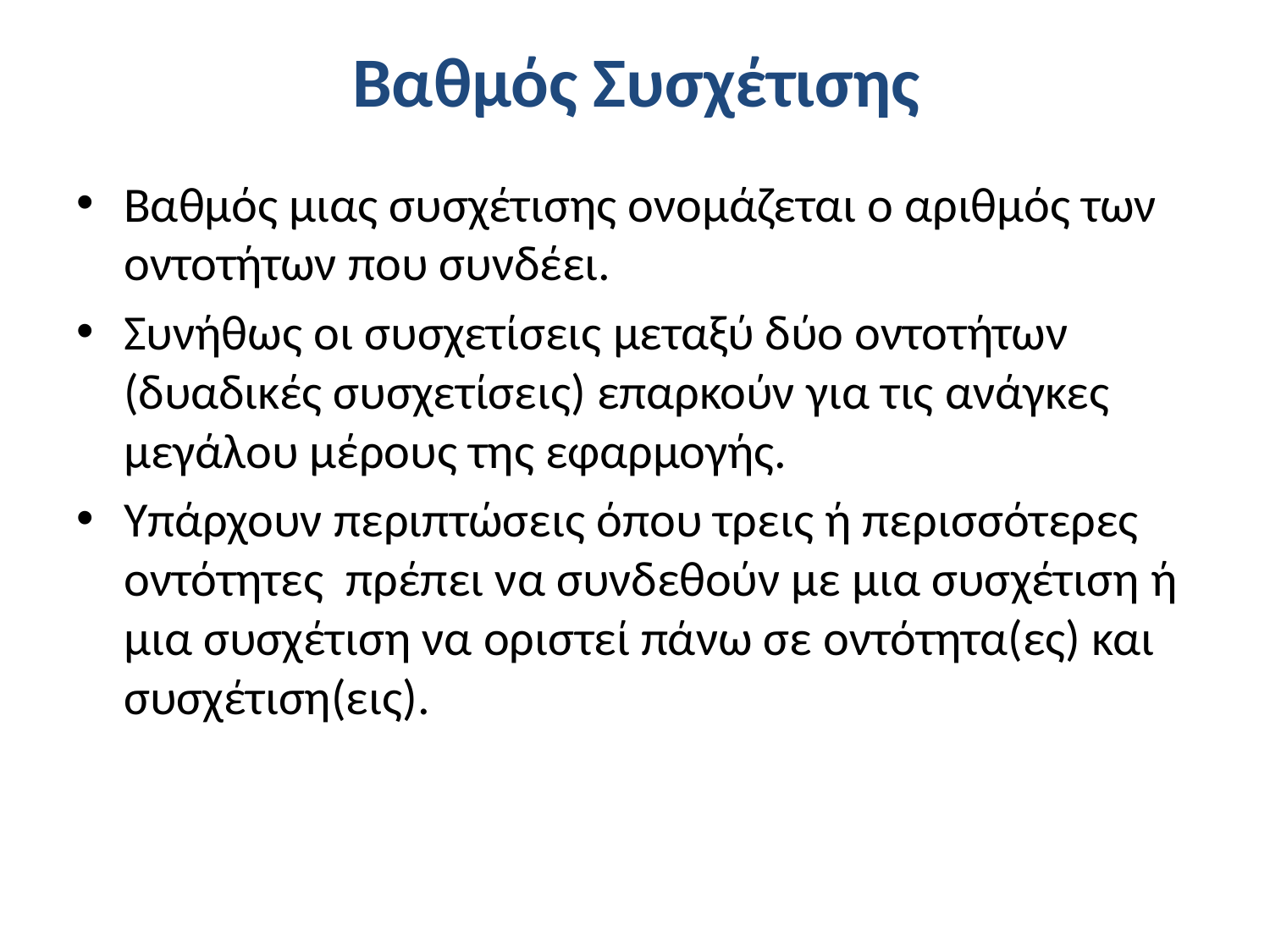

# Βαθμός Συσχέτισης
Βαθμός μιας συσχέτισης ονομάζεται ο αριθμός των οντοτήτων που συνδέει.
Συνήθως οι συσχετίσεις μεταξύ δύο οντοτήτων (δυαδικές συσχετίσεις) επαρκούν για τις ανάγκες μεγάλου μέρους της εφαρμογής.
Υπάρχουν περιπτώσεις όπου τρεις ή περισσότερες οντότητες  πρέπει να συνδεθούν με μια συσχέτιση ή μια συσχέτιση να οριστεί πάνω σε οντότητα(ες) και συσχέτιση(εις).